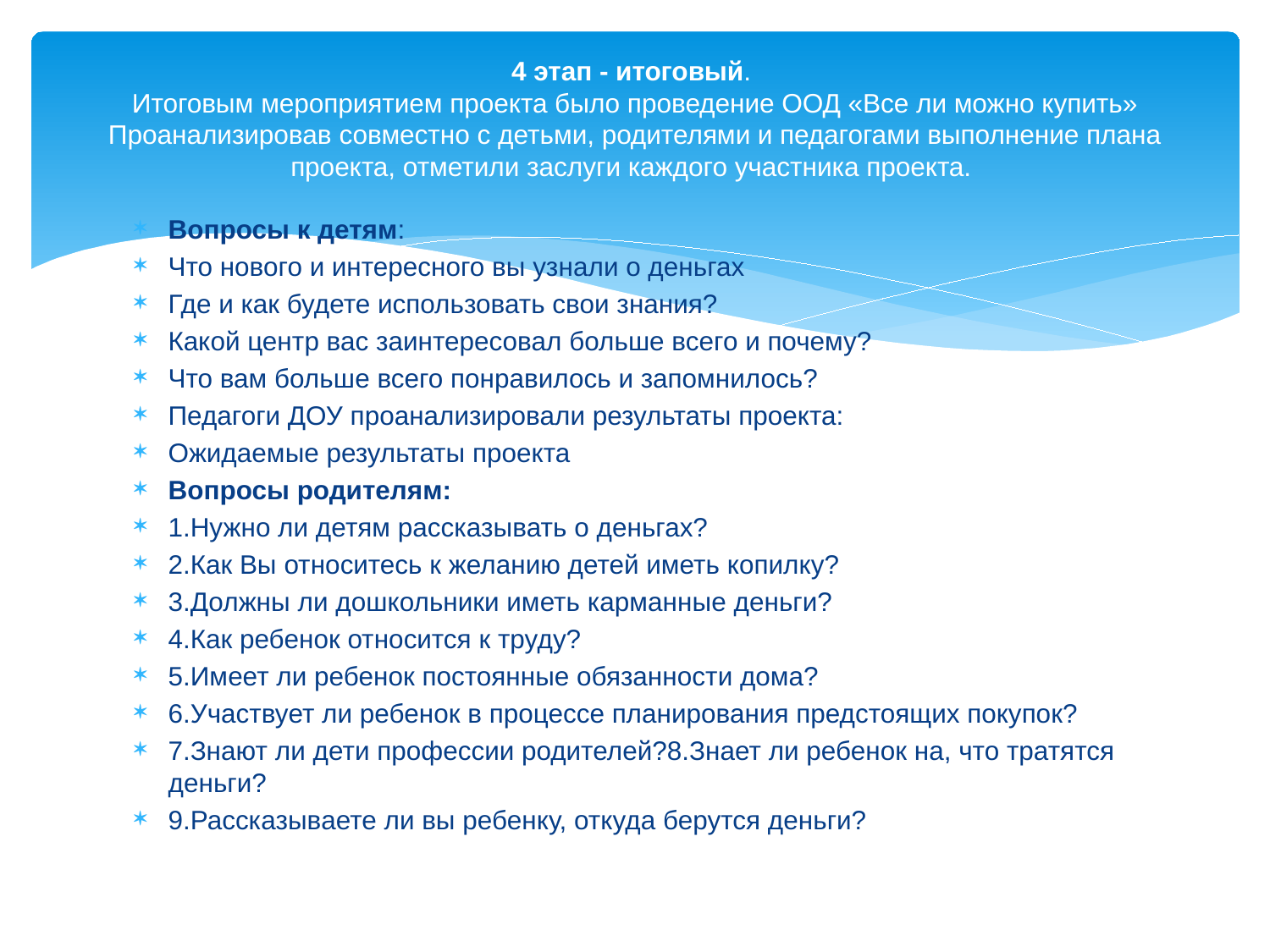

# 4 этап - итоговый. Итоговым мероприятием проекта было проведение ООД «Все ли можно купить» Проанализировав совместно с детьми, родителями и педагогами выполнение плана проекта, отметили заслуги каждого участника проекта.
Вопросы к детям:
Что нового и интересного вы узнали о деньгах
Где и как будете использовать свои знания?
Какой центр вас заинтересовал больше всего и почему?
Что вам больше всего понравилось и запомнилось?
Педагоги ДОУ проанализировали результаты проекта:
Ожидаемые результаты проекта
Вопросы родителям:
1.Нужно ли детям рассказывать о деньгах?
2.Как Вы относитесь к желанию детей иметь копилку?
3.Должны ли дошкольники иметь карманные деньги?
4.Как ребенок относится к труду?
5.Имеет ли ребенок постоянные обязанности дома?
6.Участвует ли ребенок в процессе планирования предстоящих покупок?
7.Знают ли дети профессии родителей?8.Знает ли ребенок на, что тратятся деньги?
9.Рассказываете ли вы ребенку, откуда берутся деньги?